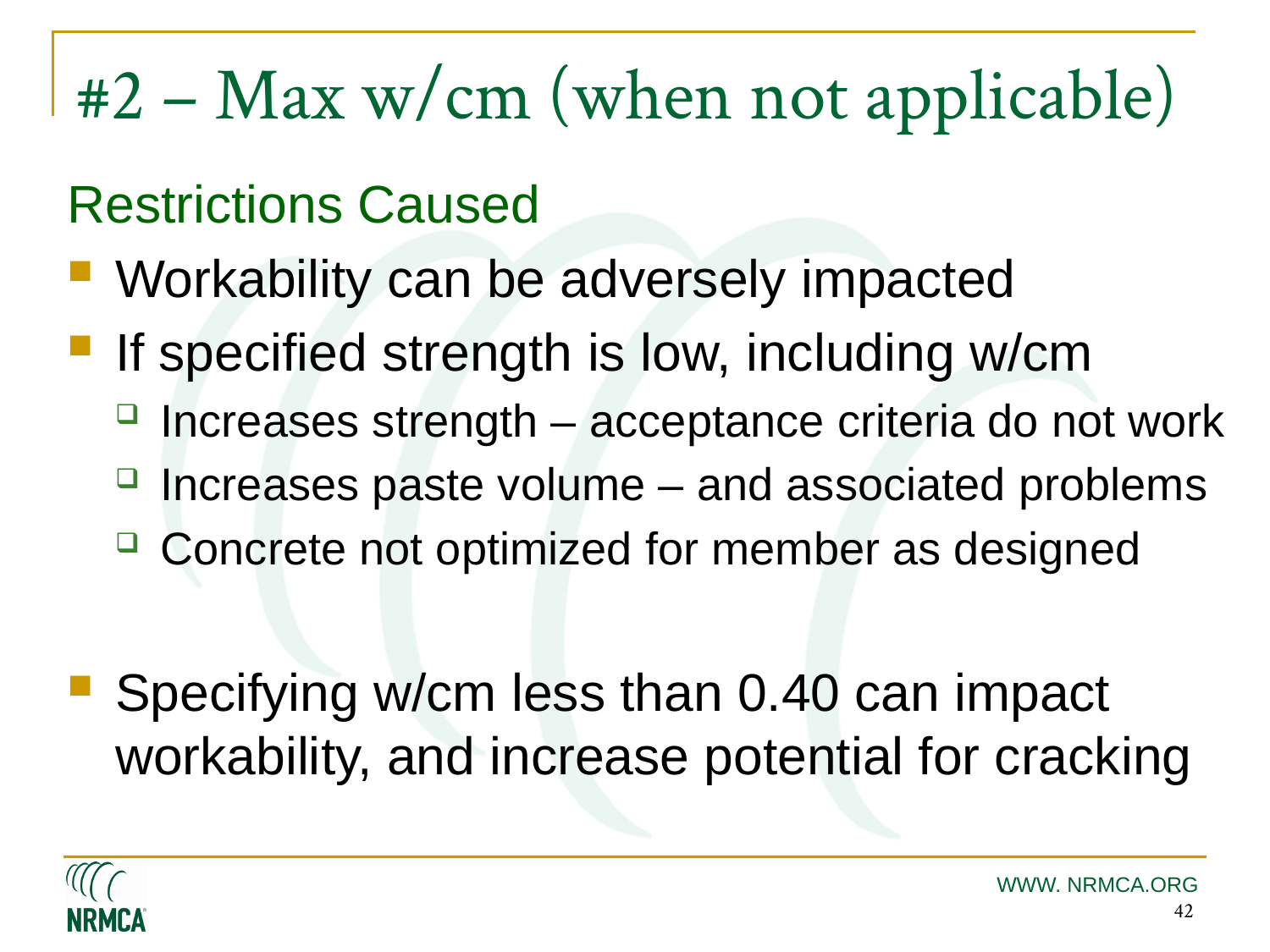

# #2 – Max w/cm (when not applicable)
Restrictions Caused
Workability can be adversely impacted
If specified strength is low, including w/cm
Increases strength – acceptance criteria do not work
Increases paste volume – and associated problems
Concrete not optimized for member as designed

Specifying w/cm less than 0.40 can impact workability, and increase potential for cracking
42